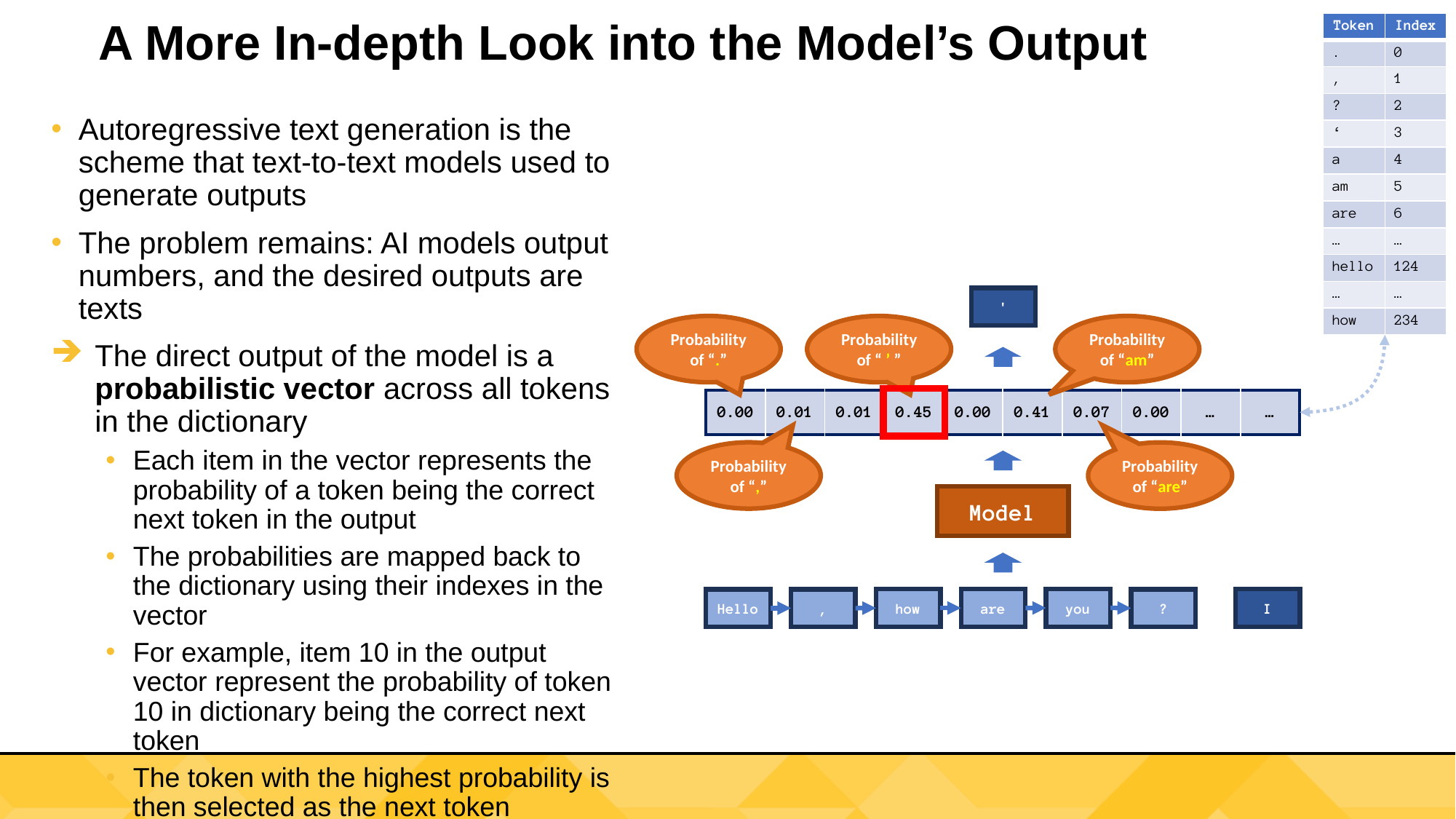

# A More In-depth Look into the Model’s Output
| Token | Index |
| --- | --- |
| . | 0 |
| , | 1 |
| ? | 2 |
| ‘ | 3 |
| a | 4 |
| am | 5 |
| are | 6 |
| … | … |
| hello | 124 |
| … | … |
| how | 234 |
Autoregressive text generation is the scheme that text-to-text models used to generate outputs
The problem remains: AI models output numbers, and the desired outputs are texts
The direct output of the model is a probabilistic vector across all tokens in the dictionary
Each item in the vector represents the probability of a token being the correct next token in the output
The probabilities are mapped back to the dictionary using their indexes in the vector
For example, item 10 in the output vector represent the probability of token 10 in dictionary being the correct next token
The token with the highest probability is then selected as the next token
'
Probability of “.”
Probability of “ ’ ”
Probability of “am”

| 0.00 | 0.01 | 0.01 | 0.45 | 0.00 | 0.41 | 0.07 | 0.00 | … | … |
| --- | --- | --- | --- | --- | --- | --- | --- | --- | --- |

Probability of “,”
Probability of “are”
Model

I
you
how
are
Hello
,
?